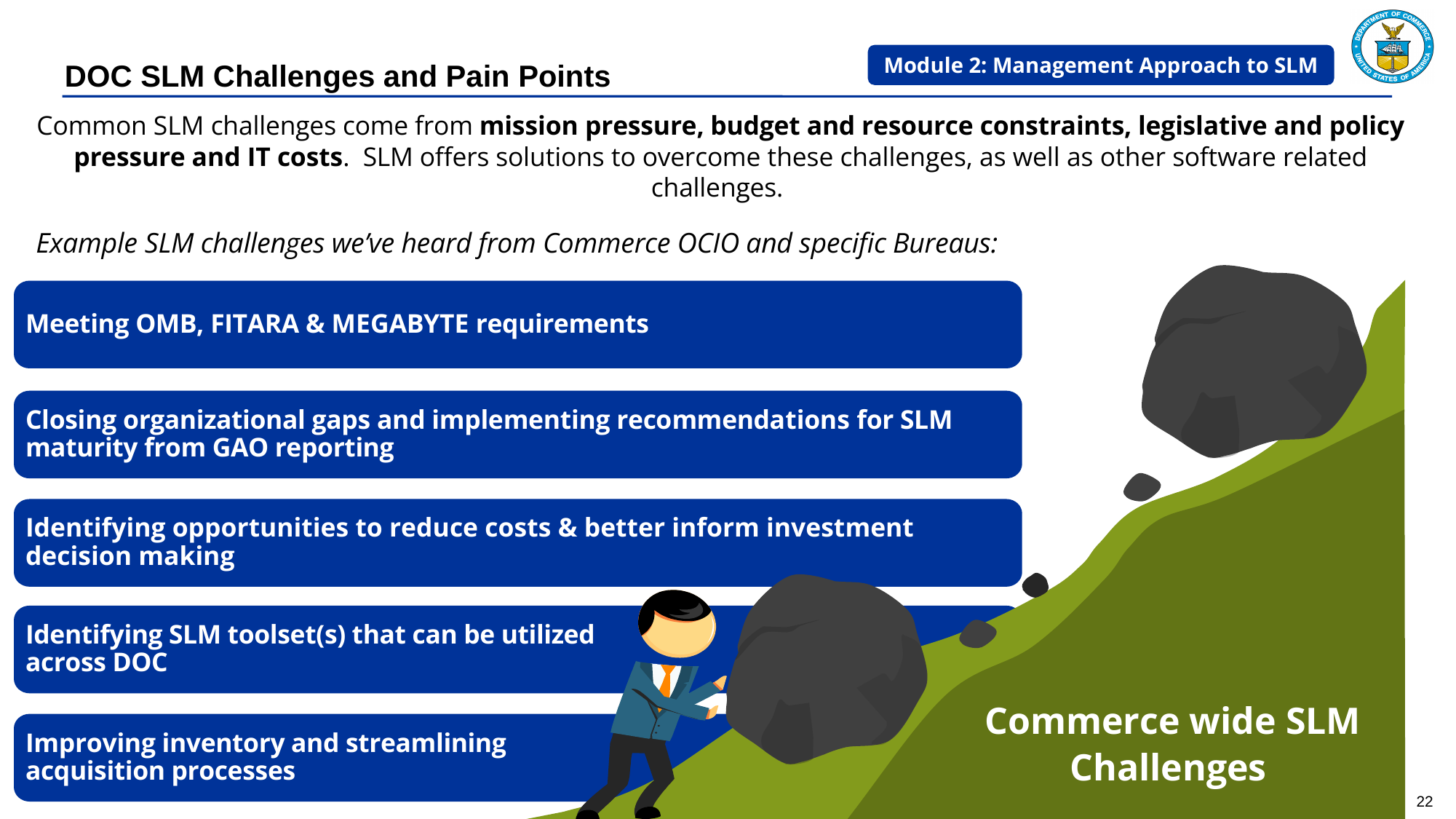

Module 2: Management Approach to SLM
# DOC SLM Challenges and Pain Points
Common SLM challenges come from mission pressure, budget and resource constraints, legislative and policy pressure and IT costs.  SLM offers solutions to overcome these challenges, as well as other software related challenges.
Example SLM challenges we’ve heard from Commerce OCIO and specific Bureaus:

Meeting OMB, FITARA & MEGABYTE requirements
Closing organizational gaps and implementing recommendations for SLM maturity from GAO reporting
Identifying opportunities to reduce costs & better inform investment decision making
Identifying SLM toolset(s) that can be utilized
across DOC
Improving inventory and streamlining
acquisition processes

Commerce wide SLM Challenges